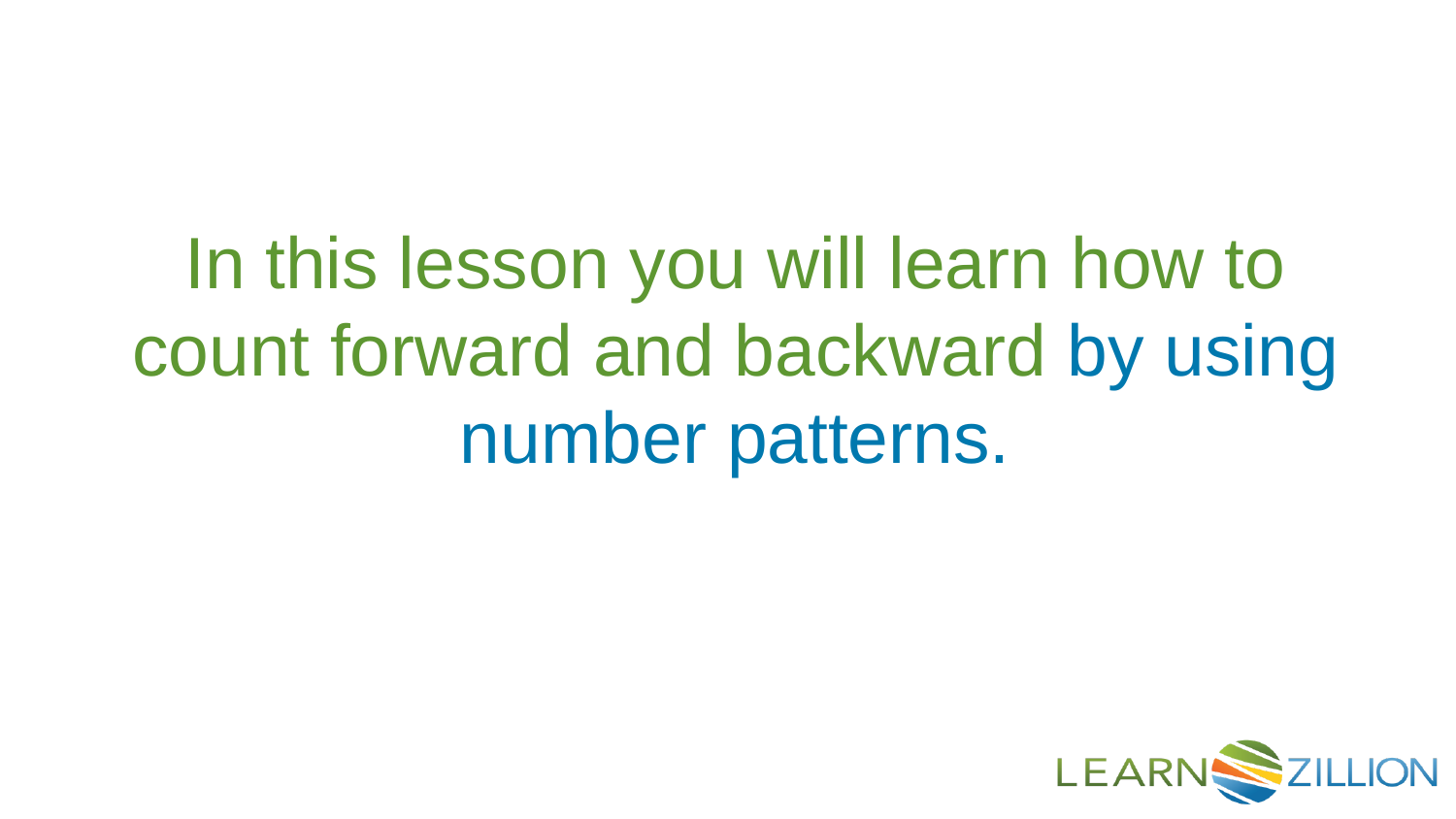

In this lesson you will learn how to count forward and backward by using number patterns.